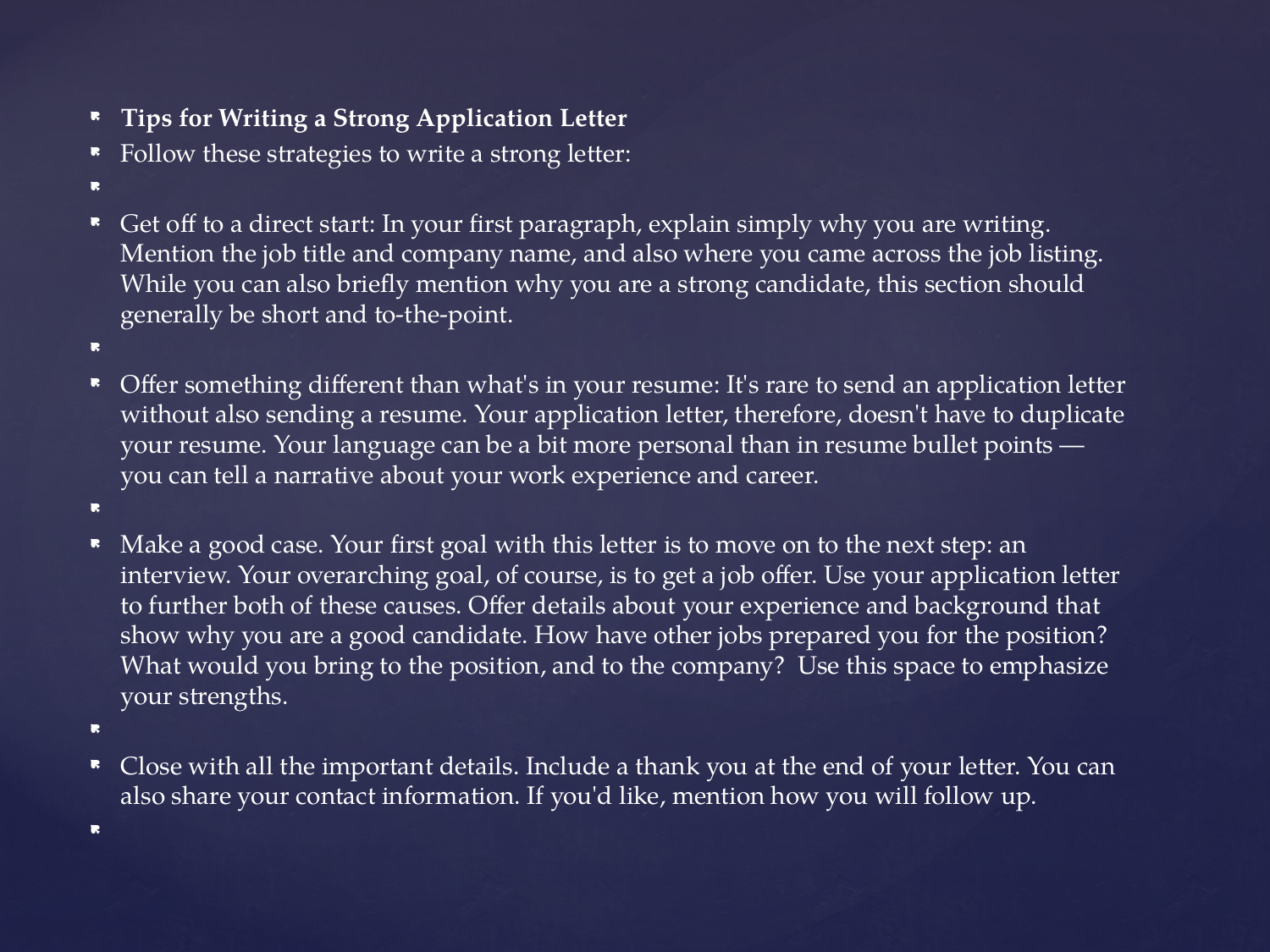

Tips for Writing a Strong Application Letter
Follow these strategies to write a strong letter:

Get off to a direct start: In your first paragraph, explain simply why you are writing. Mention the job title and company name, and also where you came across the job listing. While you can also briefly mention why you are a strong candidate, this section should generally be short and to-the-point.

Offer something different than what's in your resume: It's rare to send an application letter without also sending a resume. Your application letter, therefore, doesn't have to duplicate your resume. Your language can be a bit more personal than in resume bullet points — you can tell a narrative about your work experience and career.

Make a good case. Your first goal with this letter is to move on to the next step: an interview. Your overarching goal, of course, is to get a job offer. Use your application letter to further both of these causes. Offer details about your experience and background that show why you are a good candidate. How have other jobs prepared you for the position? What would you bring to the position, and to the company?  Use this space to emphasize your strengths.

Close with all the important details. Include a thank you at the end of your letter. You can also share your contact information. If you'd like, mention how you will follow up.

#